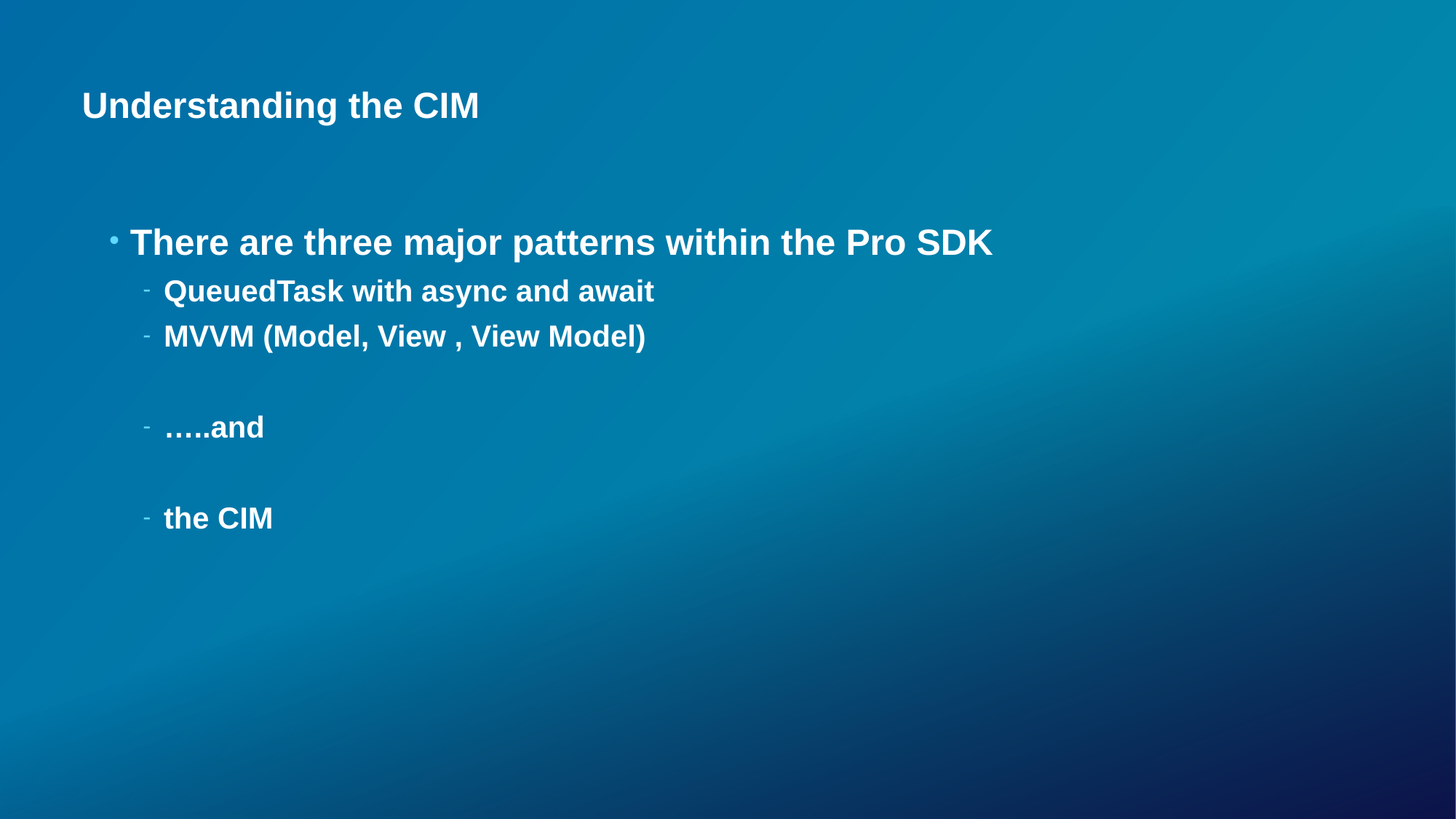

# Understanding the CIM
There are three major patterns within the Pro SDK
QueuedTask with async and await
MVVM (Model, View , View Model)

…..and

the CIM